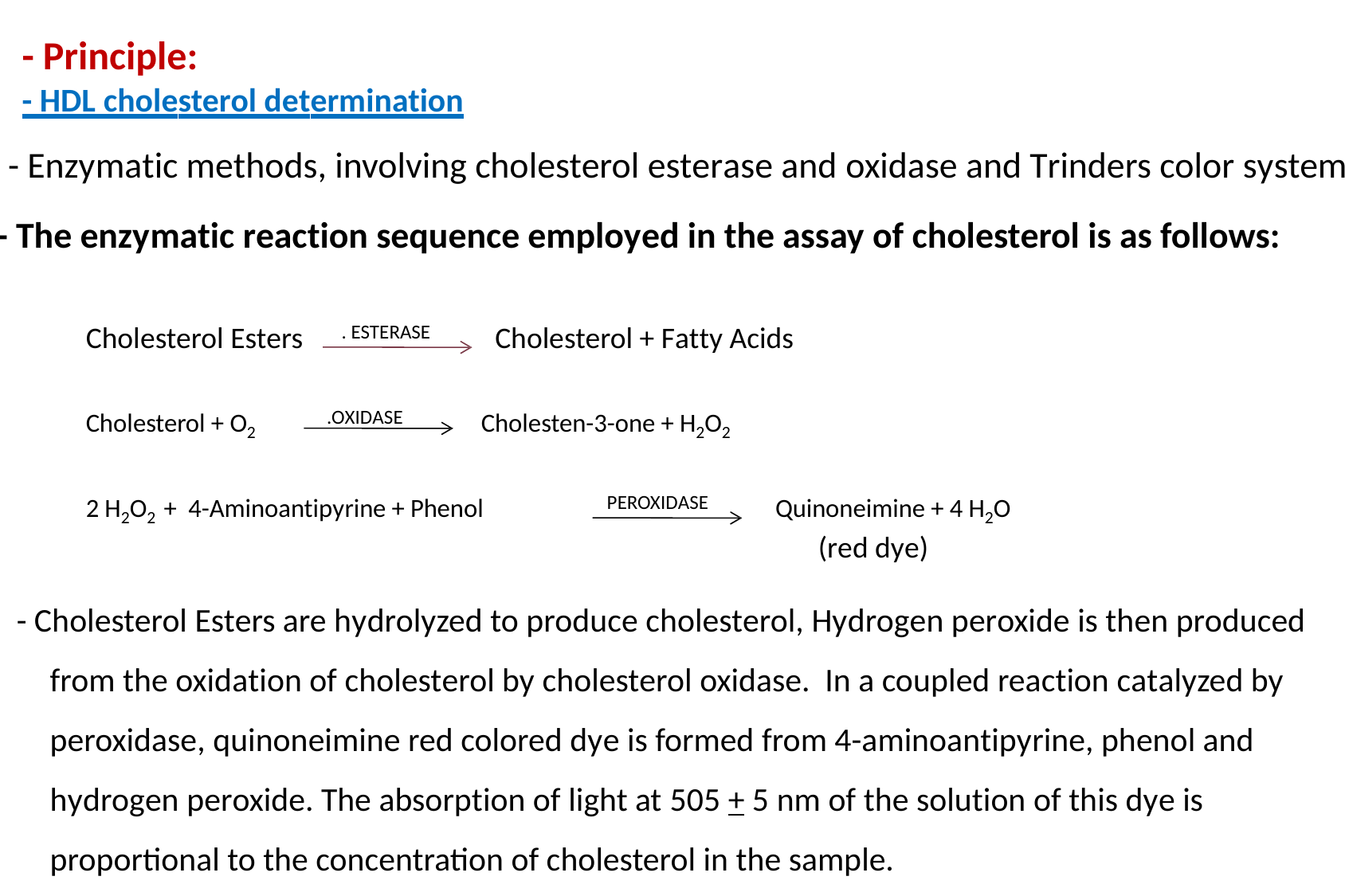

- Principle:
- HDL cholesterol determination

- Enzymatic methods, involving cholesterol esterase and oxidase and Trinders color system.
- The enzymatic reaction sequence employed in the assay of cholesterol is as follows:
. ESTERASE
Cholesterol Esters
Cholesterol + Fatty Acids

.OXIDASE
Cholesterol + O2
Cholesten-3-one + H2O2

PEROXIDASE
2 H2O2  +  4-Aminoantipyrine + Phenol
Quinoneimine + 4 H2O
(red dye)

- Cholesterol Esters are hydrolyzed to produce cholesterol, Hydrogen peroxide is then produced
from the oxidation of cholesterol by cholesterol oxidase. In a coupled reaction catalyzed by peroxidase, quinoneimine red colored dye is formed from 4-aminoantipyrine, phenol and hydrogen peroxide. The absorption of light at 505 + 5 nm of the solution of this dye is proportional to the concentration of cholesterol in the sample.